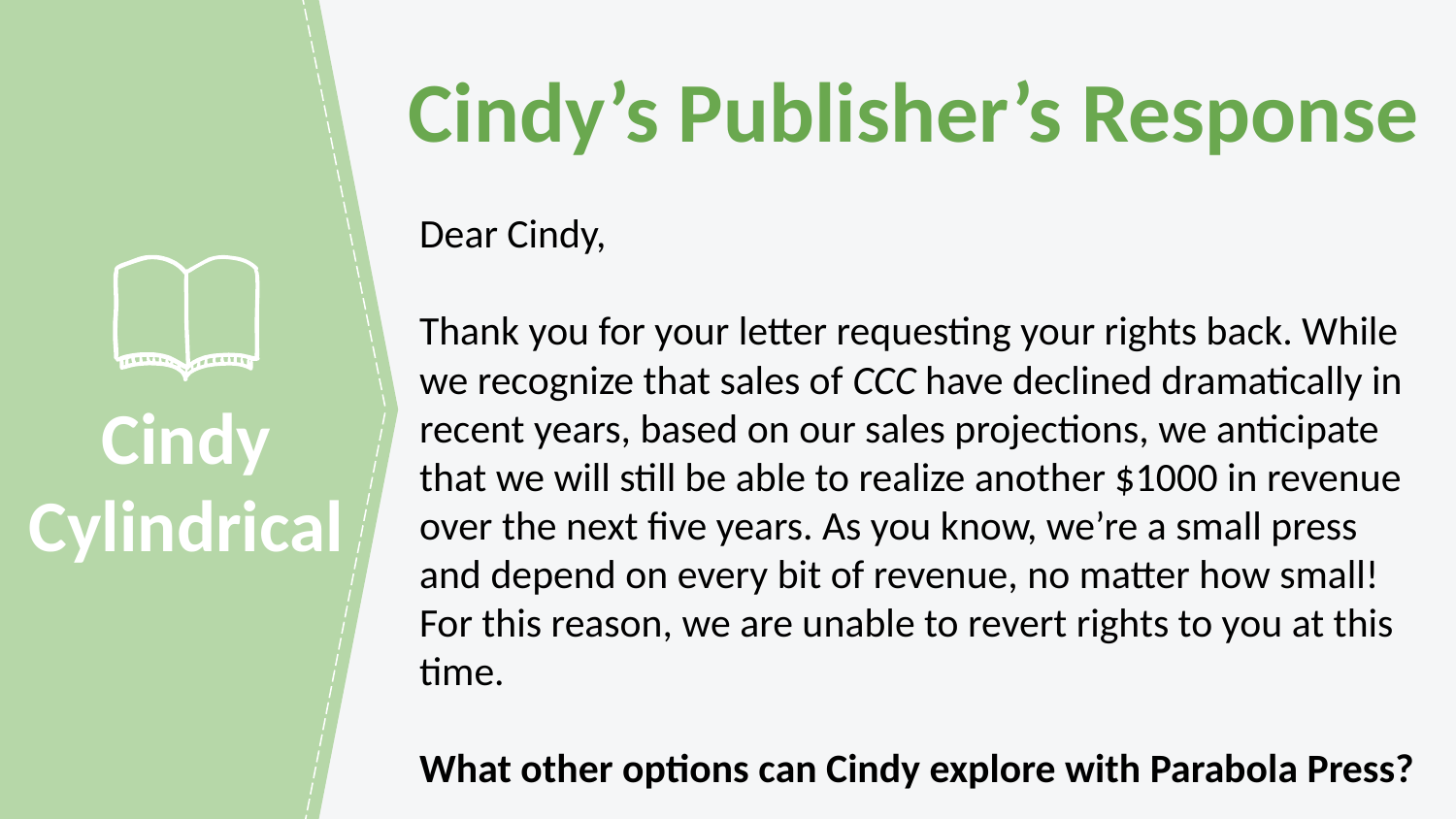

Cindy’s Publisher’s Response
Dear Cindy,

Thank you for your letter requesting your rights back. While we recognize that sales of CCC have declined dramatically in recent years, based on our sales projections, we anticipate that we will still be able to realize another $1000 in revenue over the next five years. As you know, we’re a small press and depend on every bit of revenue, no matter how small! For this reason, we are unable to revert rights to you at this time.

What other options can Cindy explore with Parabola Press?

Cindy Cylindrical